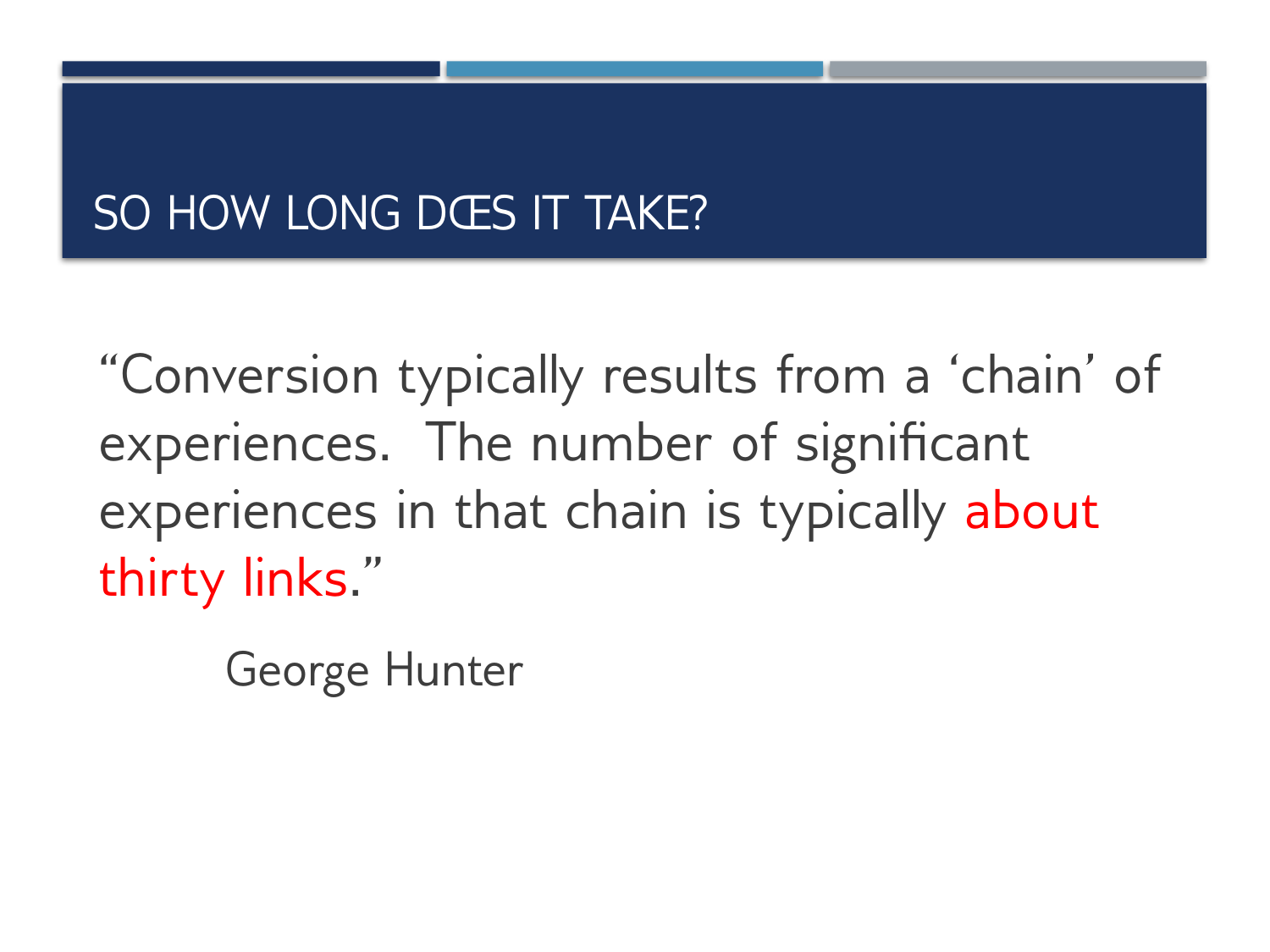

# So how long does it take?
“Conversion typically results from a ‘chain’ of experiences.  The number of significant experiences in that chain is typically about thirty links.”
	George Hunter